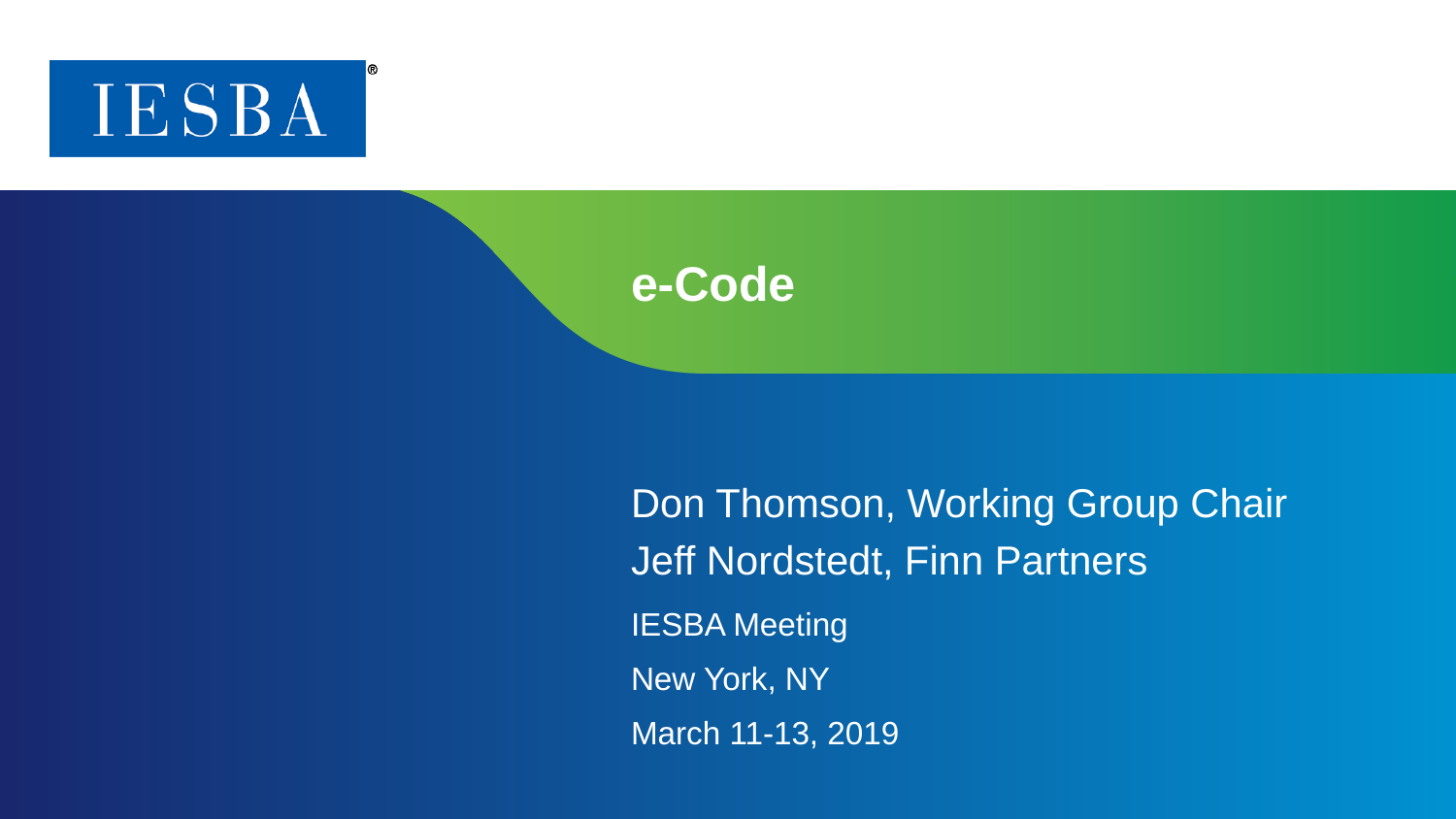

# e-Code
Don Thomson, Working Group Chair
Jeff Nordstedt, Finn Partners

IESBA Meeting
New York, NY
March 11-13, 2019